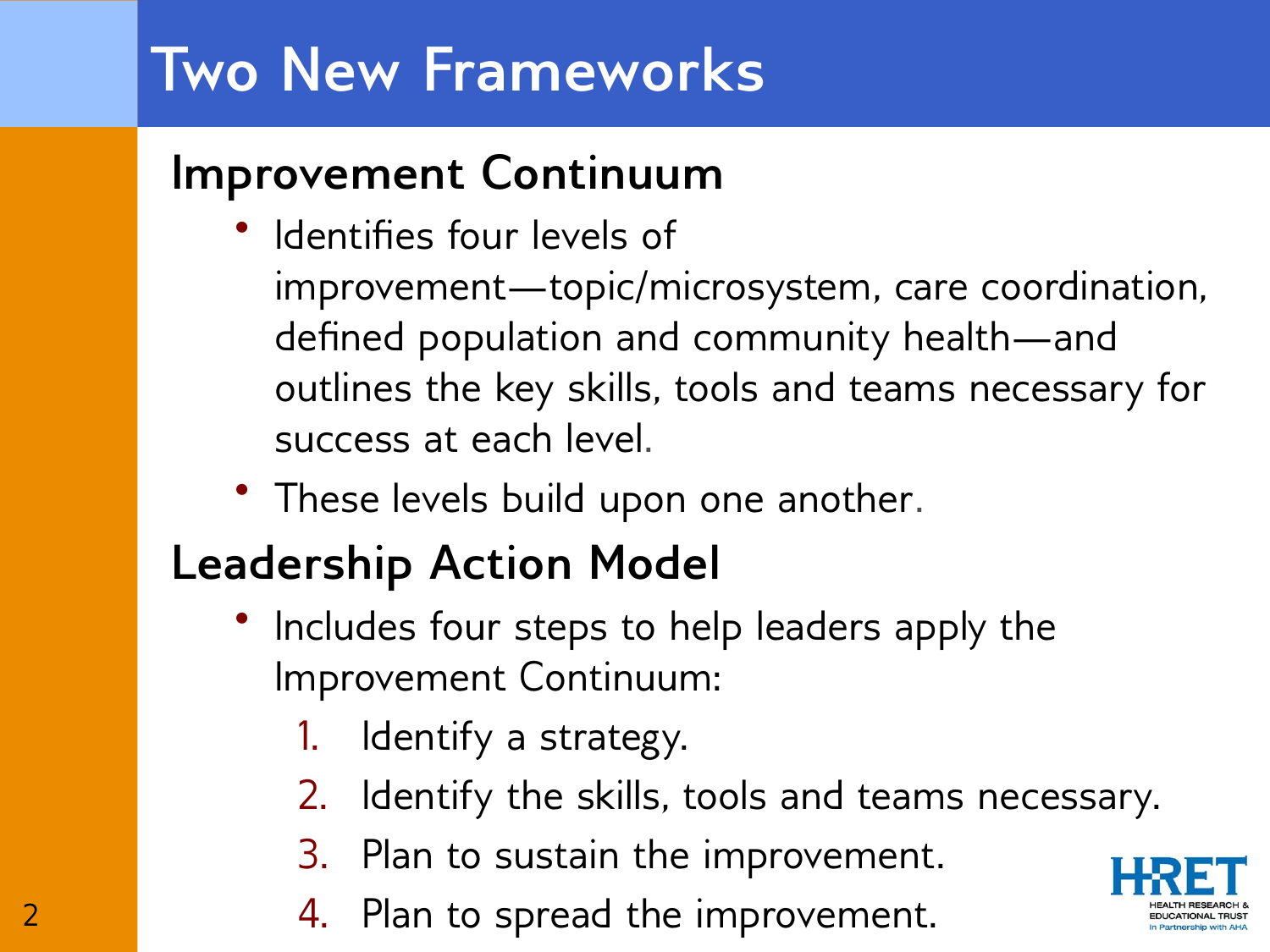

# Two New Frameworks
Improvement Continuum
Identifies four levels of improvement—topic/microsystem, care coordination, defined population and community health—and outlines the key skills, tools and teams necessary for success at each level.
These levels build upon one another.
Leadership Action Model
Includes four steps to help leaders apply the Improvement Continuum:
Identify a strategy.
Identify the skills, tools and teams necessary.
Plan to sustain the improvement.
Plan to spread the improvement.
2